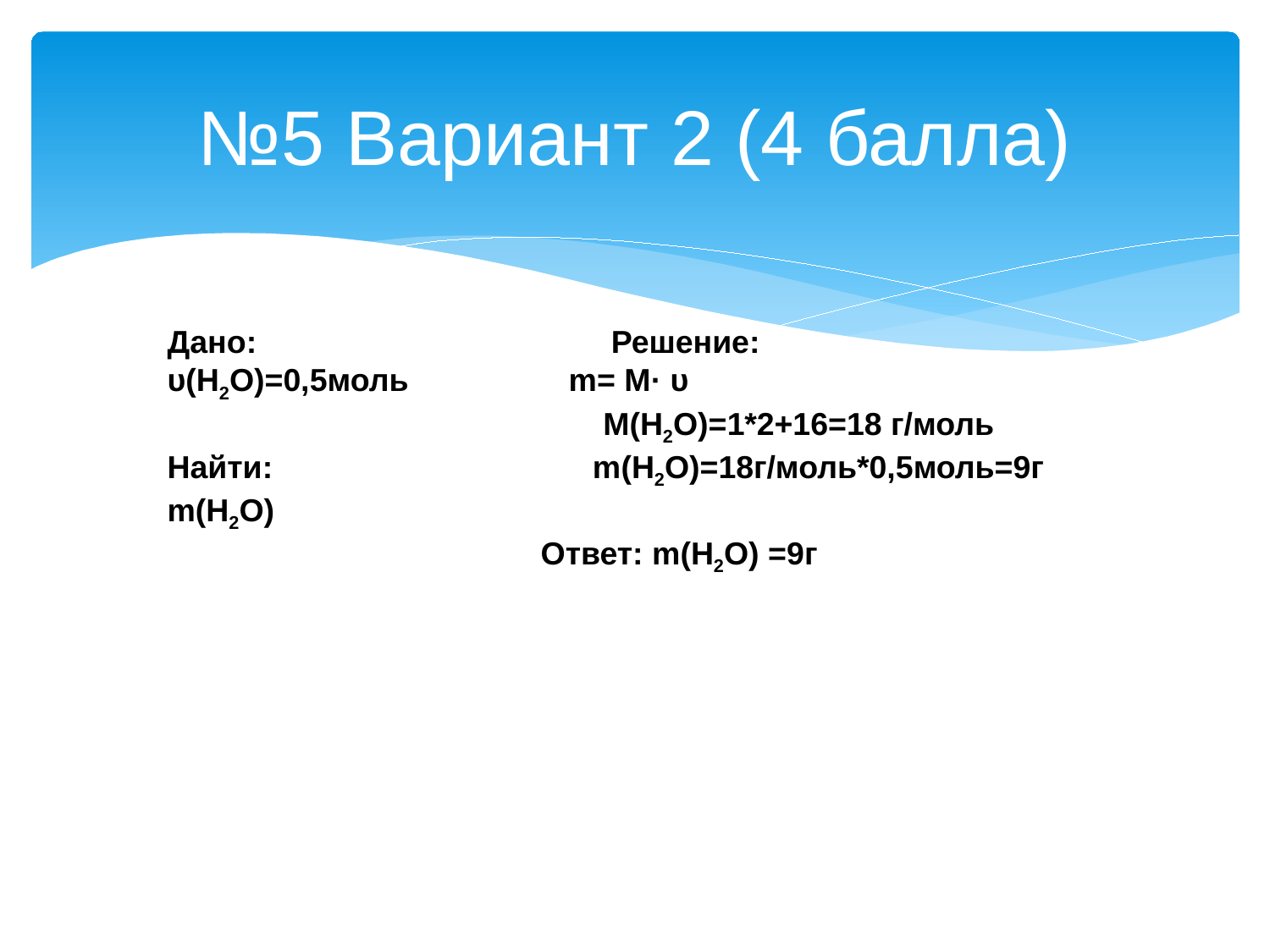

# №5 Вариант 2 (4 балла)
Дано:                                        Решение:
υ(H2O)=0,5моль                  m= M· υ
                                                 M(H2O)=1*2+16=18 г/моль
Найти:                                    m(H2O)=18г/моль*0,5моль=9г
m(H2O)
                                          Ответ: m(H2O) =9г